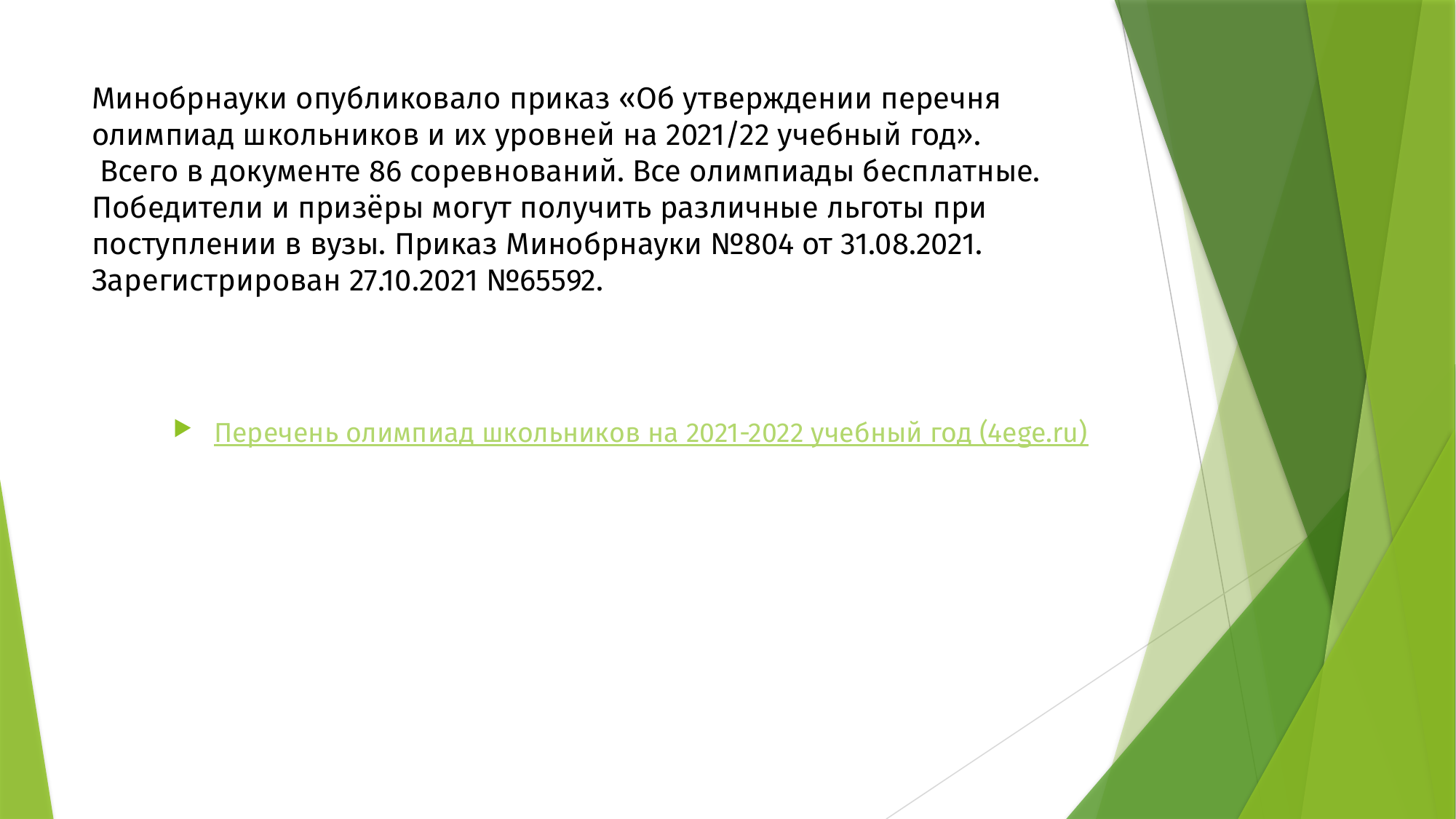

# Минобрнауки опубликовало приказ «Об утверждении перечня олимпиад школьников и их уровней на 2021/22 учебный год». Всего в документе 86 соревнований. Все олимпиады бесплатные. Победители и призёры могут получить различные льготы при поступлении в вузы. Приказ Минобрнауки №804 от 31.08.2021. Зарегистрирован 27.10.2021 №65592.
Перечень олимпиад школьников на 2021-2022 учебный год (4ege.ru)